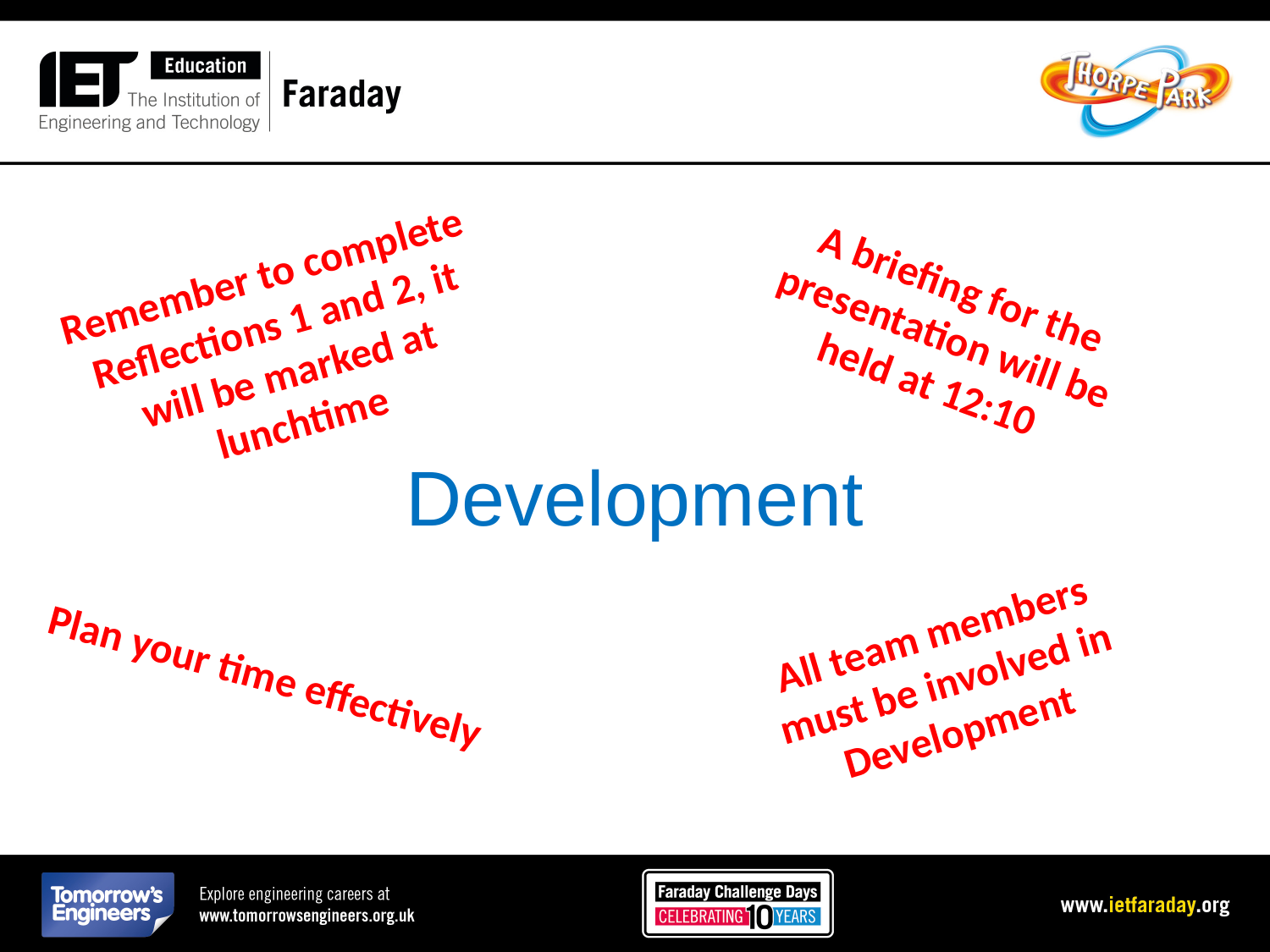

Remember to complete Reflections 1 and 2, it will be marked at lunchtime
A briefing for the presentation will be held at 12:10
# Development
All team members must be involved in Development
Plan your time effectively